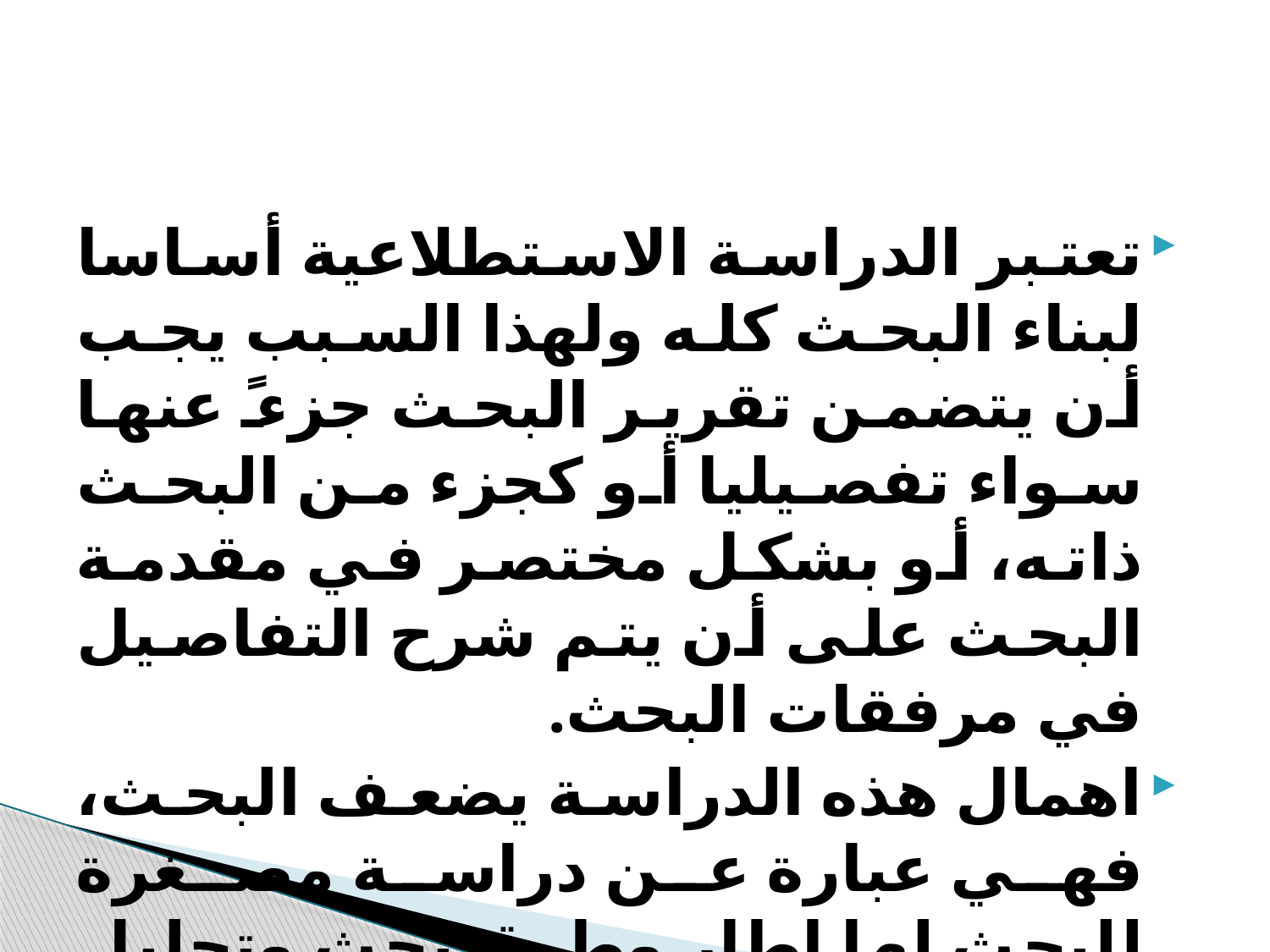

#
تعتبر الدراسة الاستطلاعية أساسا لبناء البحث كله ولهذا السبب يجب أن يتضمن تقرير البحث جزءً عنها سواء تفصيليا أو كجزء من البحث ذاته، أو بشكل مختصر في مقدمة البحث على أن يتم شرح التفاصيل في مرفقات البحث.
اهمال هذه الدراسة يضعف البحث، فهي عبارة عن دراسة مصغرة للبحث لها اطار وطرق بحث وتحليل ونتائج معينة.